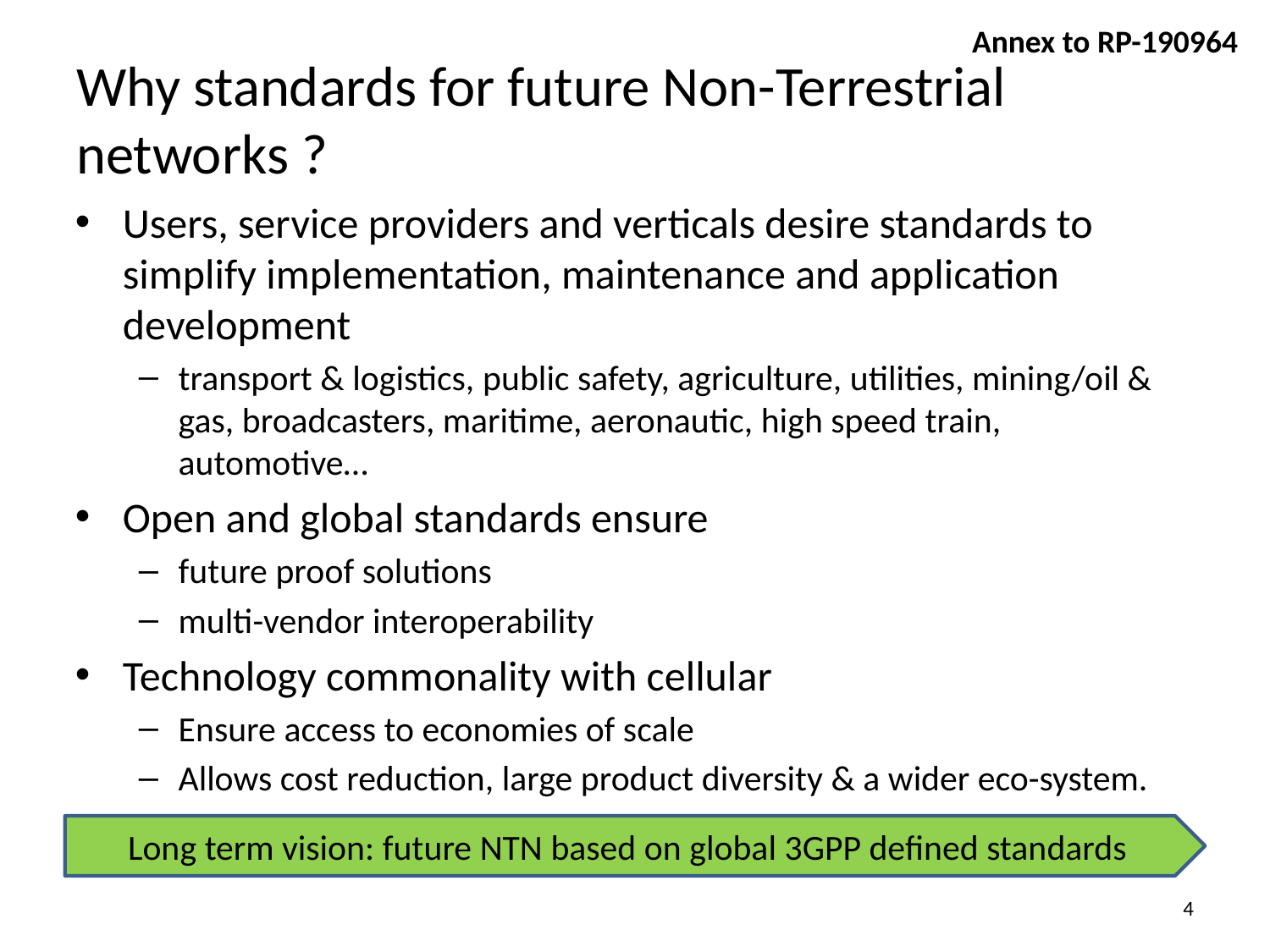

# Why standards for future Non-Terrestrial networks ?
Users, service providers and verticals desire standards to simplify implementation, maintenance and application development
transport & logistics, public safety, agriculture, utilities, mining/oil & gas, broadcasters, maritime, aeronautic, high speed train, automotive…
Open and global standards ensure
future proof solutions
multi-vendor interoperability
Technology commonality with cellular
Ensure access to economies of scale
Allows cost reduction, large product diversity & a wider eco-system.

Long term vision: future NTN based on global 3GPP defined standards
4